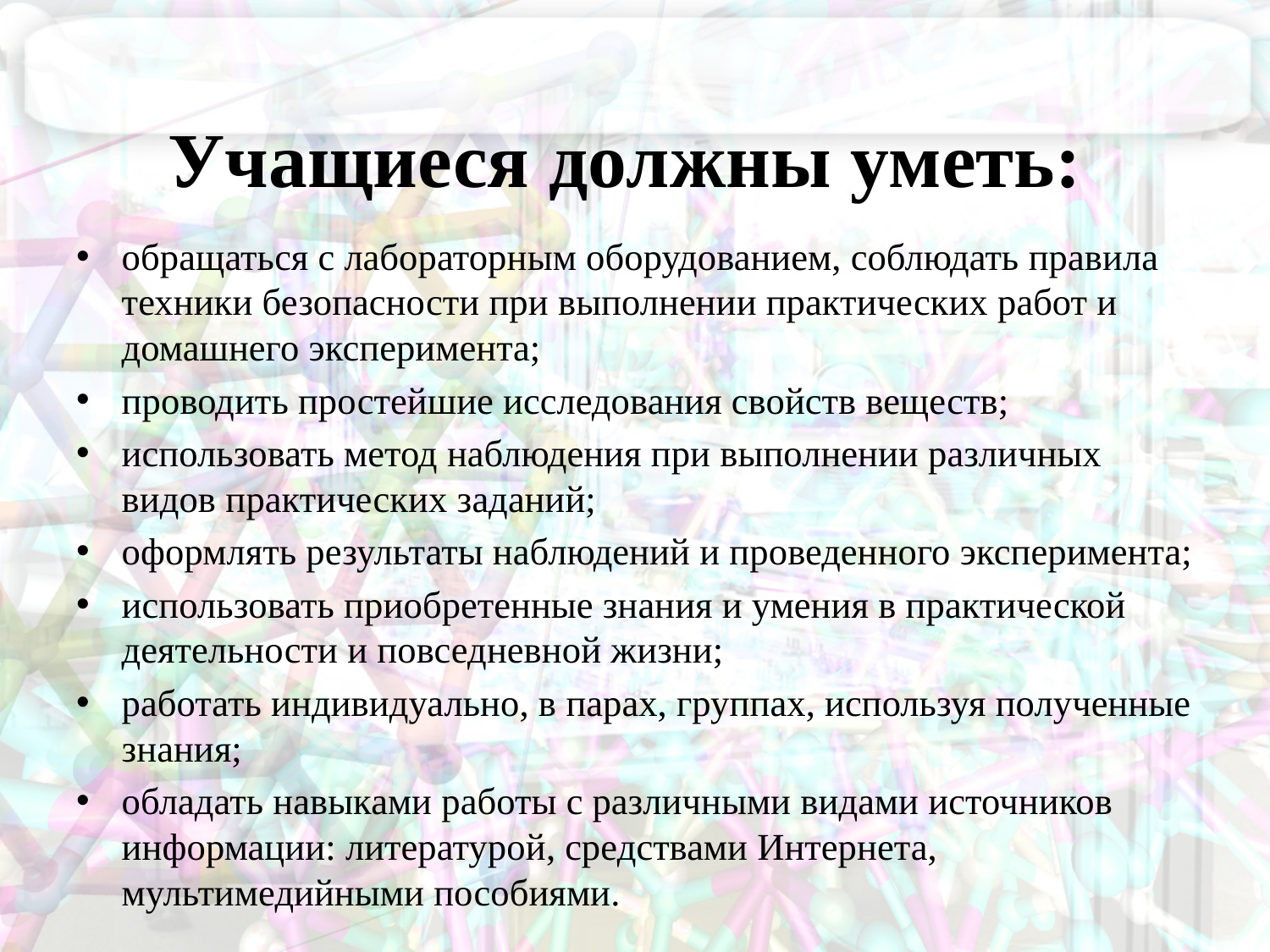

# Учащиеся должны уметь:
обращаться с лабораторным оборудованием, соблюдать правила техники безопасности при выполнении практических работ и домашнего эксперимента;
проводить простейшие исследования свойств веществ;
использовать метод наблюдения при выполнении различных видов практических заданий;
оформлять результаты наблюдений и проведенного эксперимента;
использовать приобретенные знания и умения в практической деятельности и повседневной жизни;
работать индивидуально, в парах, группах, используя полученные знания;
обладать навыками работы с различными видами источников информации: литературой, средствами Интернета, мультимедийными пособиями.